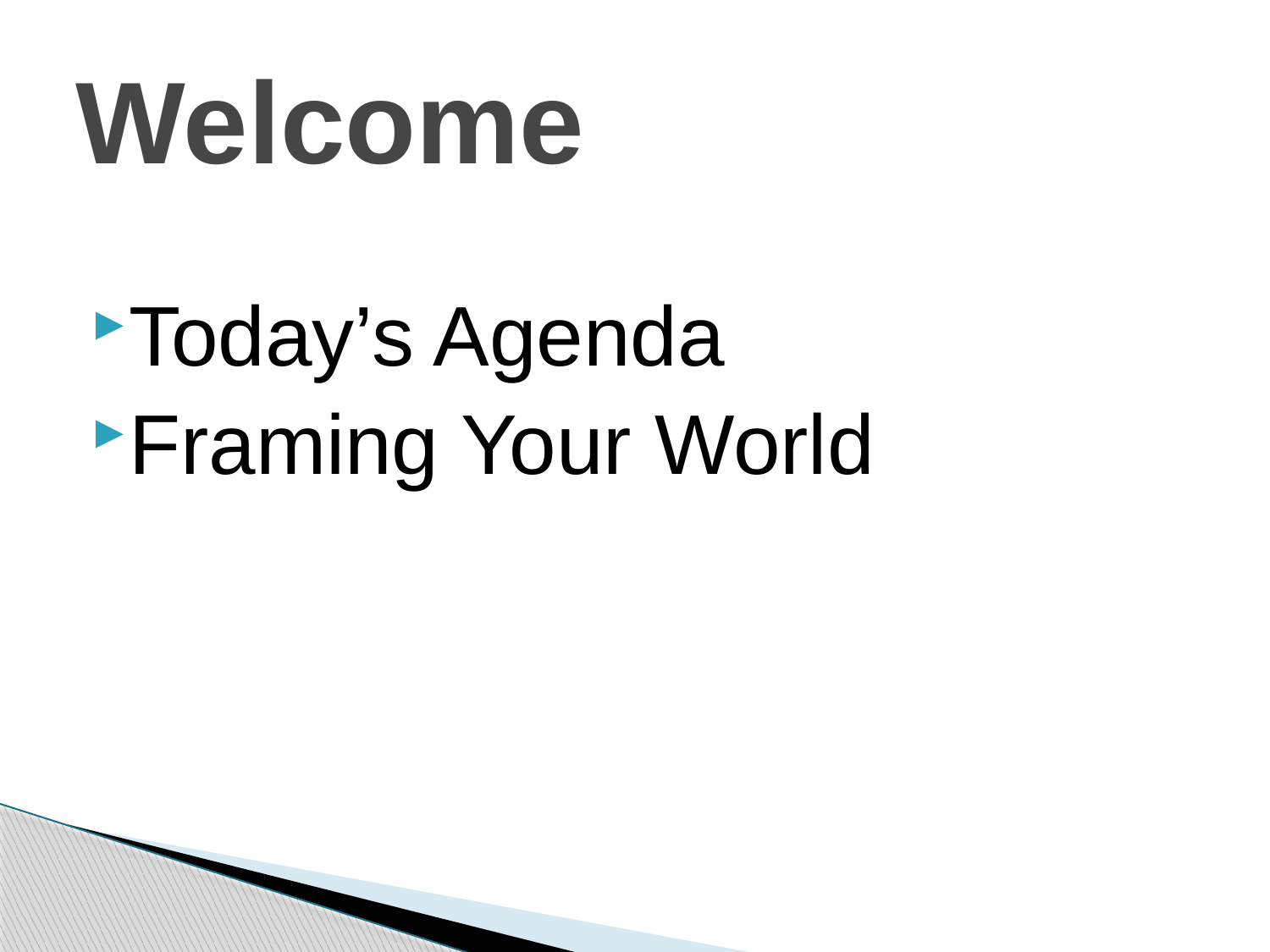

# Welcome
Today’s Agenda
Framing Your World